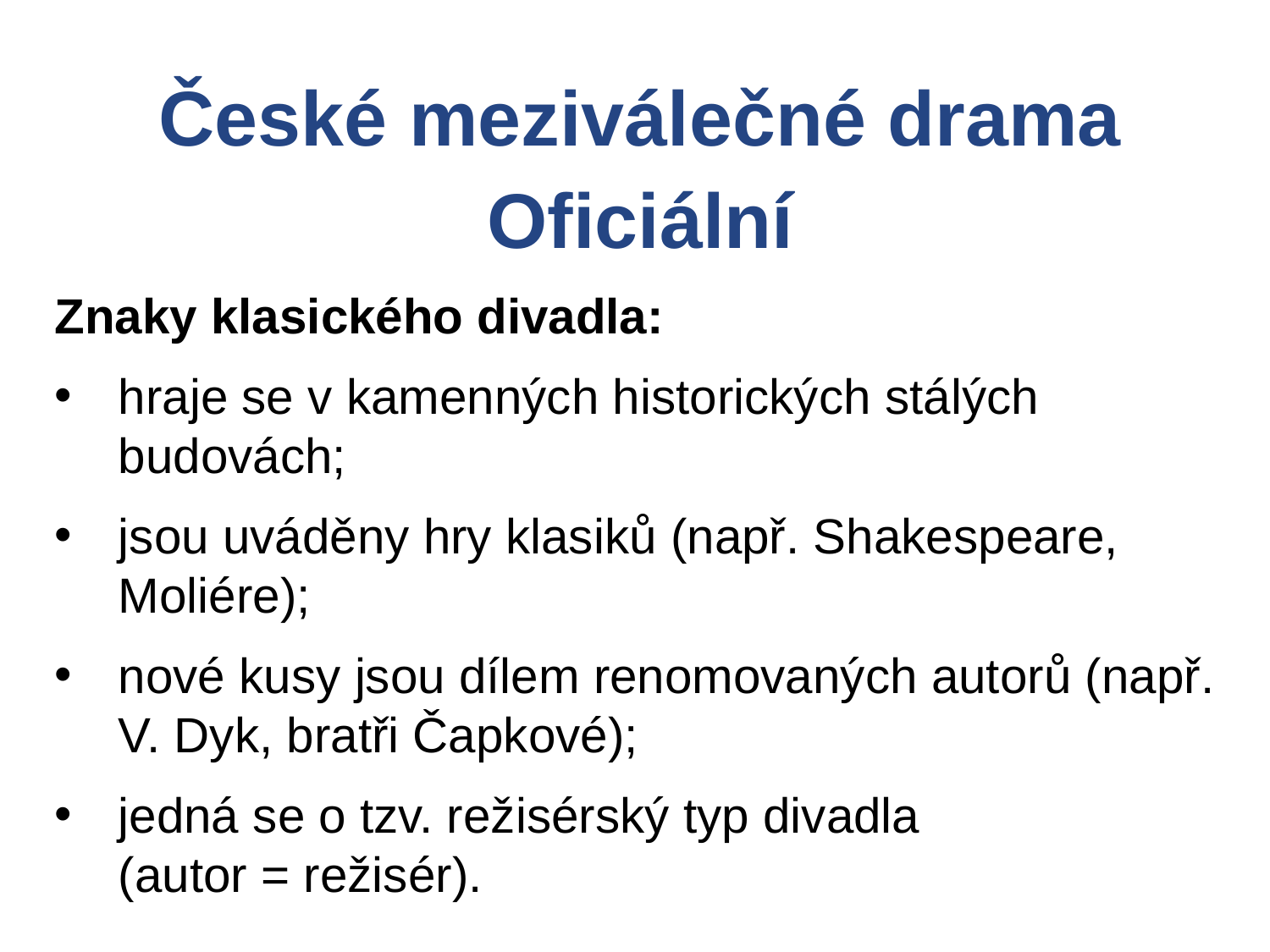

České meziválečné drama
Oficiální
Znaky klasického divadla:
hraje se v kamenných historických stálých budovách;
jsou uváděny hry klasiků (např. Shakespeare, Moliére);
nové kusy jsou dílem renomovaných autorů (např. V. Dyk, bratři Čapkové);
jedná se o tzv. režisérský typ divadla
(autor = režisér).